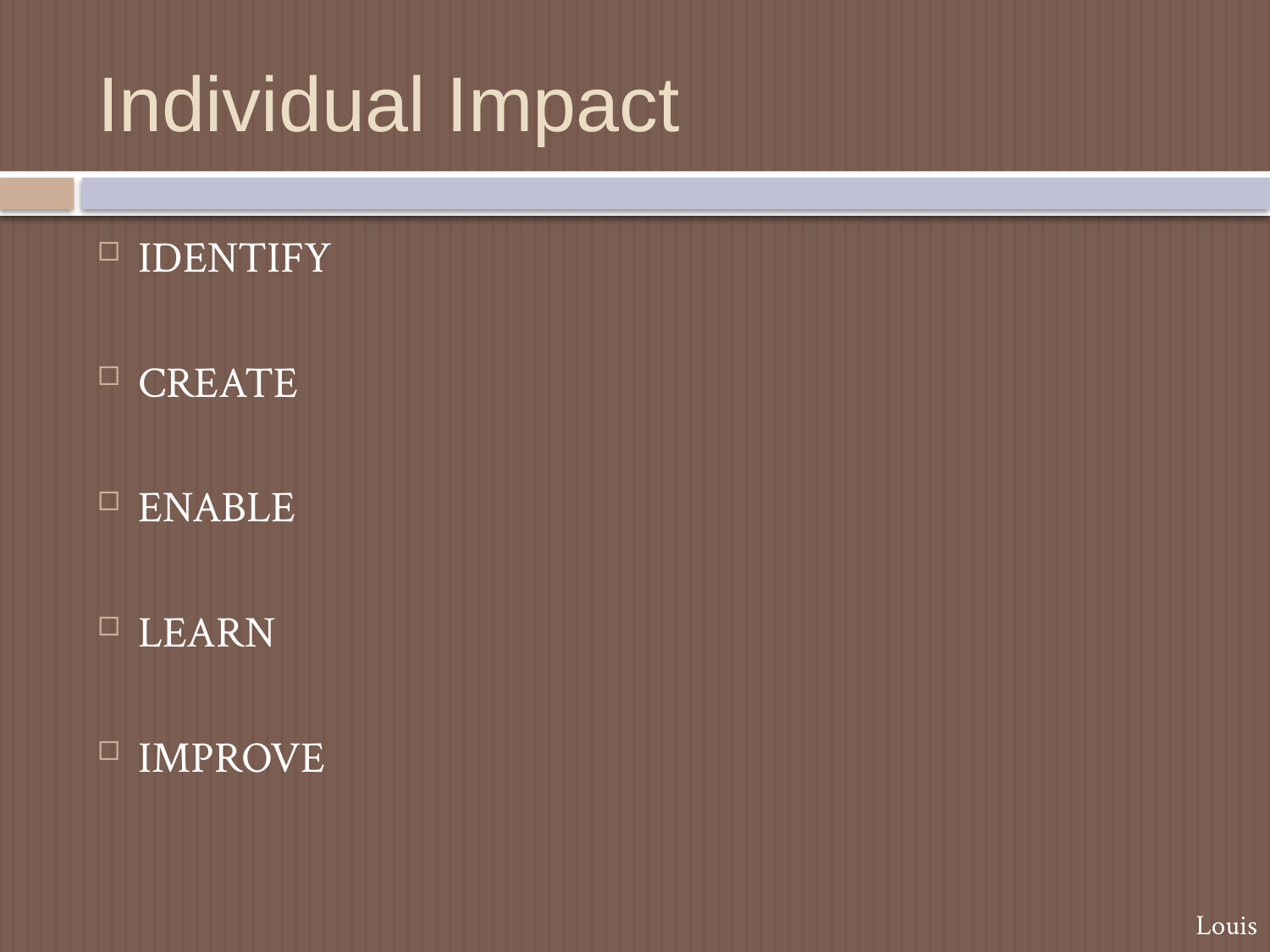

# Individual Impact
IDENTIFY

CREATE

ENABLE

LEARN

IMPROVE

Louis